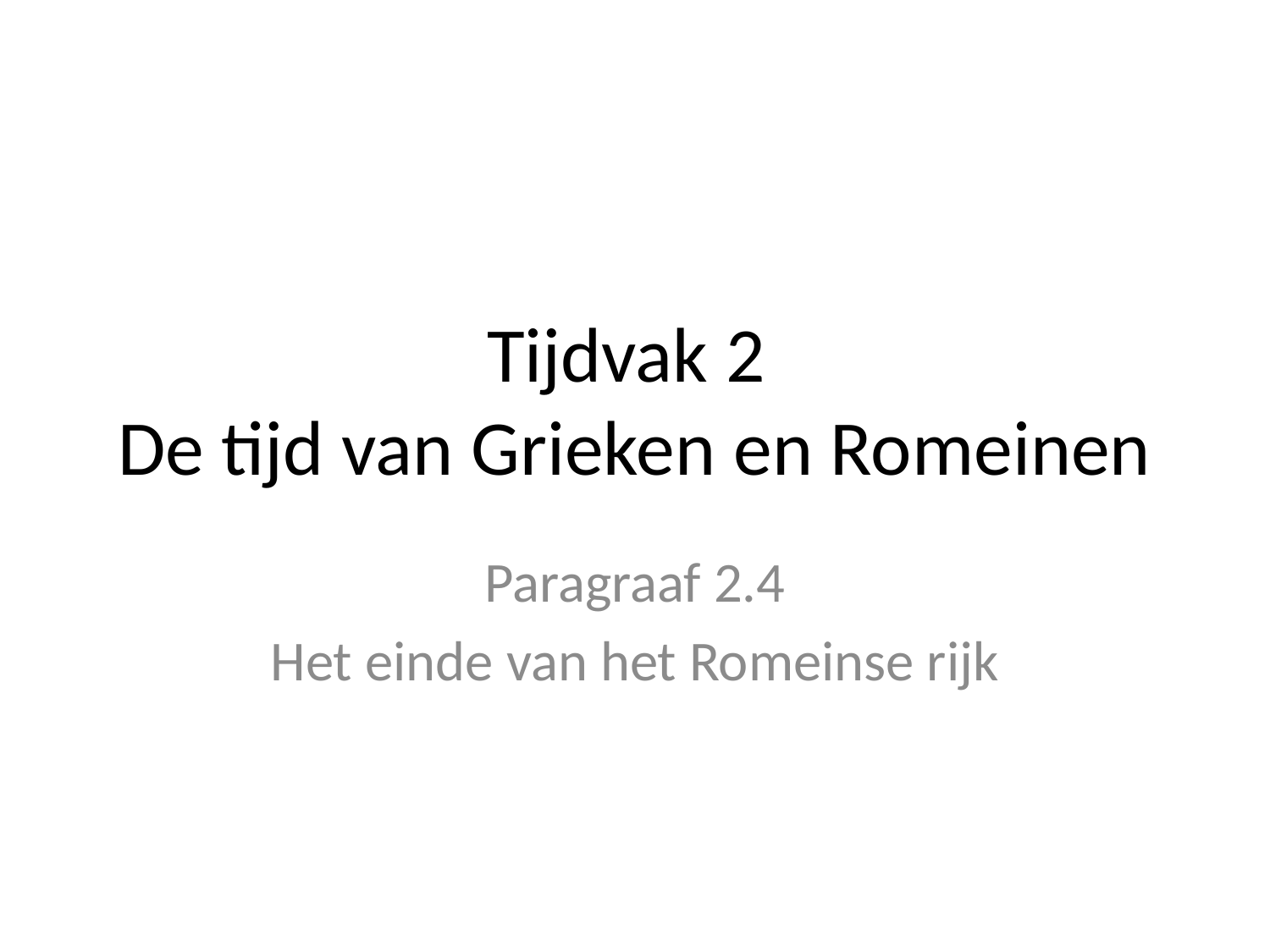

# Tijdvak 2 De tijd van Grieken en Romeinen
Paragraaf 2.4
Het einde van het Romeinse rijk